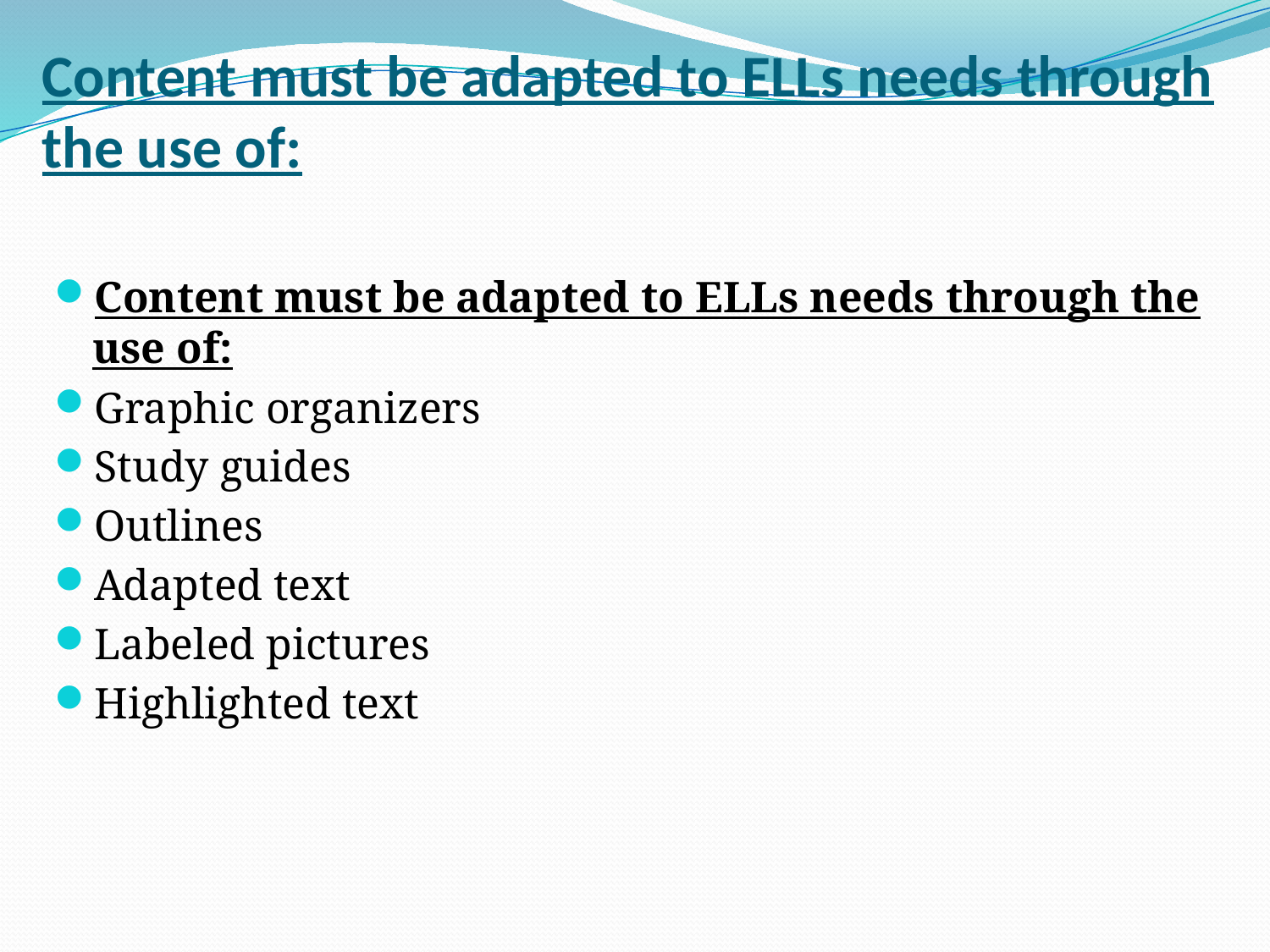

# Content must be adapted to ELLs needs through the use of:
Content must be adapted to ELLs needs through the use of:
Graphic organizers
Study guides
Outlines
Adapted text
Labeled pictures
Highlighted text